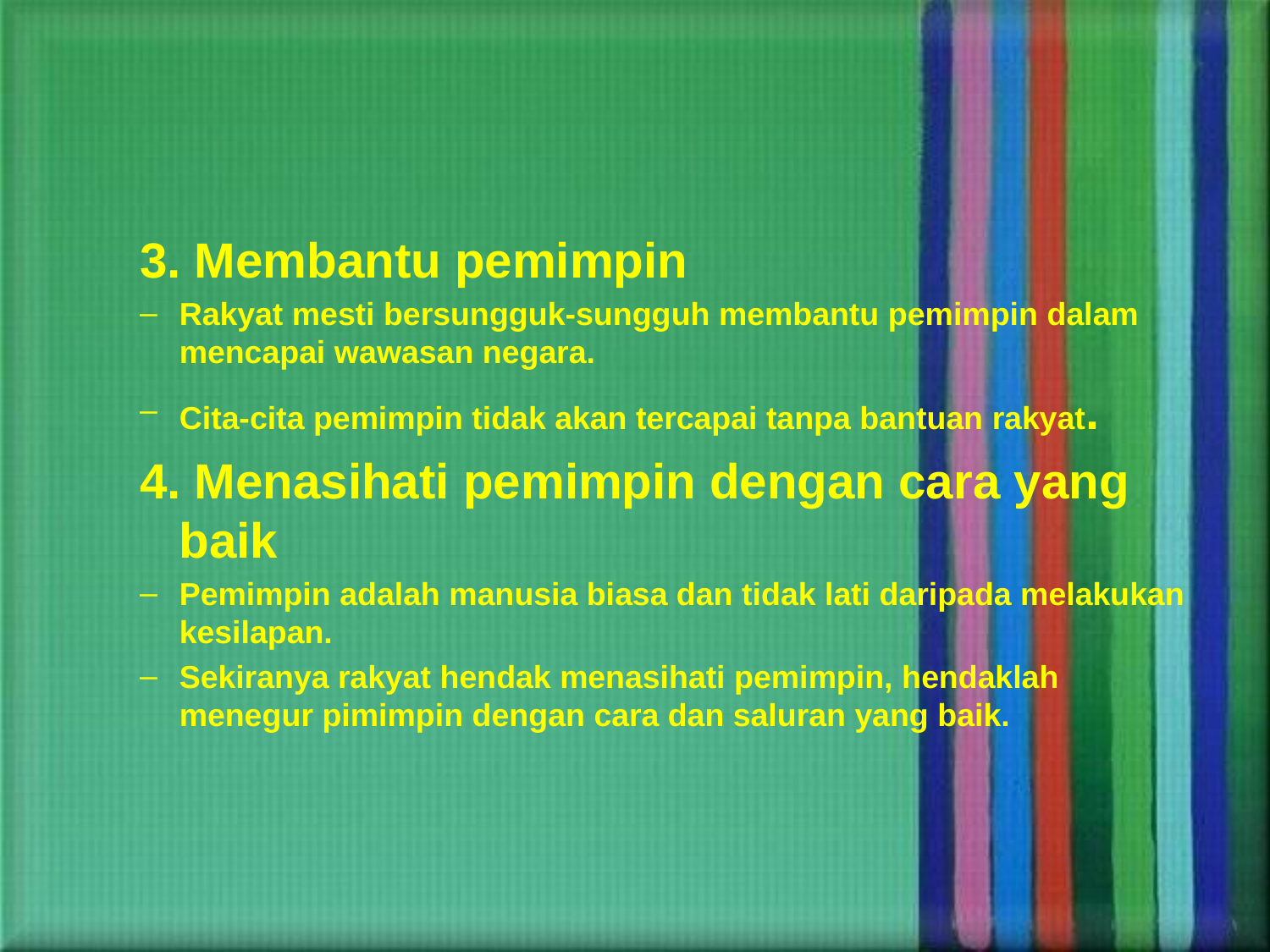

3. Membantu pemimpin
Rakyat mesti bersungguk-sungguh membantu pemimpin dalam mencapai wawasan negara.
Cita-cita pemimpin tidak akan tercapai tanpa bantuan rakyat.
4. Menasihati pemimpin dengan cara yang baik
Pemimpin adalah manusia biasa dan tidak lati daripada melakukan kesilapan.
Sekiranya rakyat hendak menasihati pemimpin, hendaklah menegur pimimpin dengan cara dan saluran yang baik.